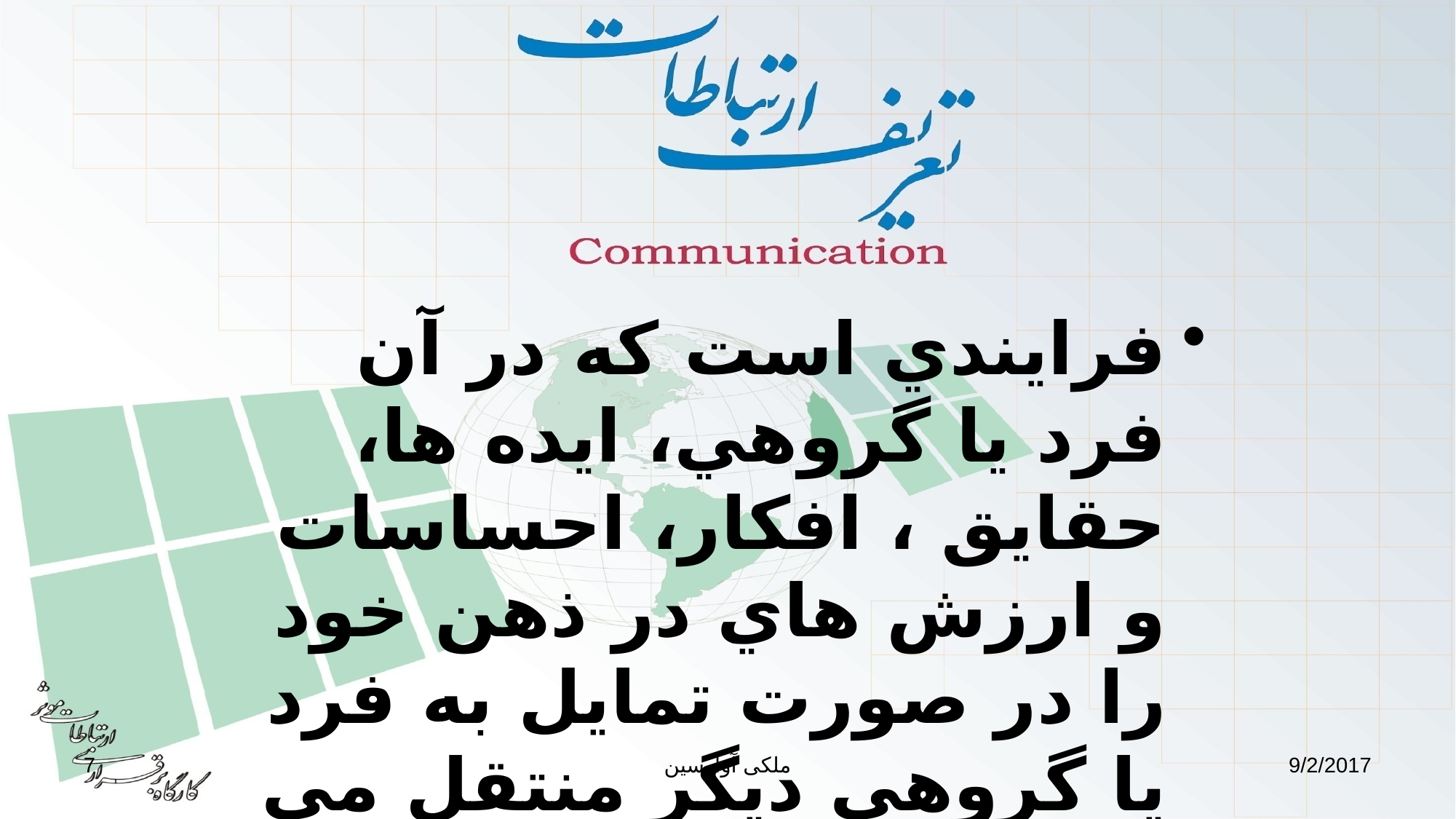

فرايندي است كه در آن فرد يا گروهي، ايده ها، حقايق ، افكار، احساسات و ارزش هاي در ذهن خود را در صورت تمايل به فرد يا گروهي ديگر منتقل مي نمايد.
7
ملکی آوارسین
9/2/2017